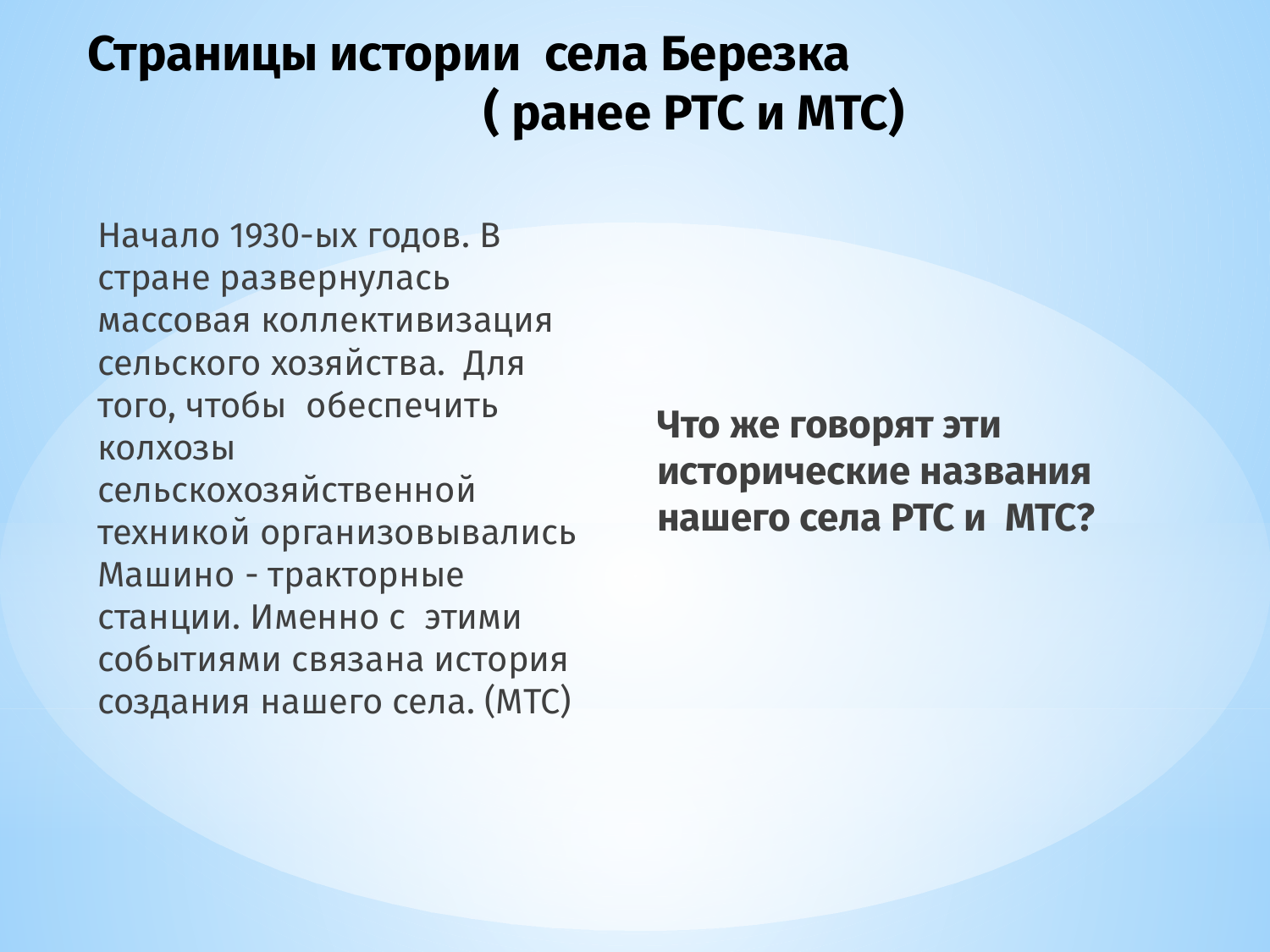

# Страницы истории  села Березка ( ранее РТС и МТС)
Начало 1930-ых годов. В стране развернулась массовая коллективизация сельского хозяйства.  Для того, чтобы  обеспечить колхозы сельскохозяйственной техникой организовывались Машино - тракторные станции. Именно с  этими  событиями связана история создания нашего села. (МТС)

Что же говорят эти исторические названия нашего села РТС и  МТС?